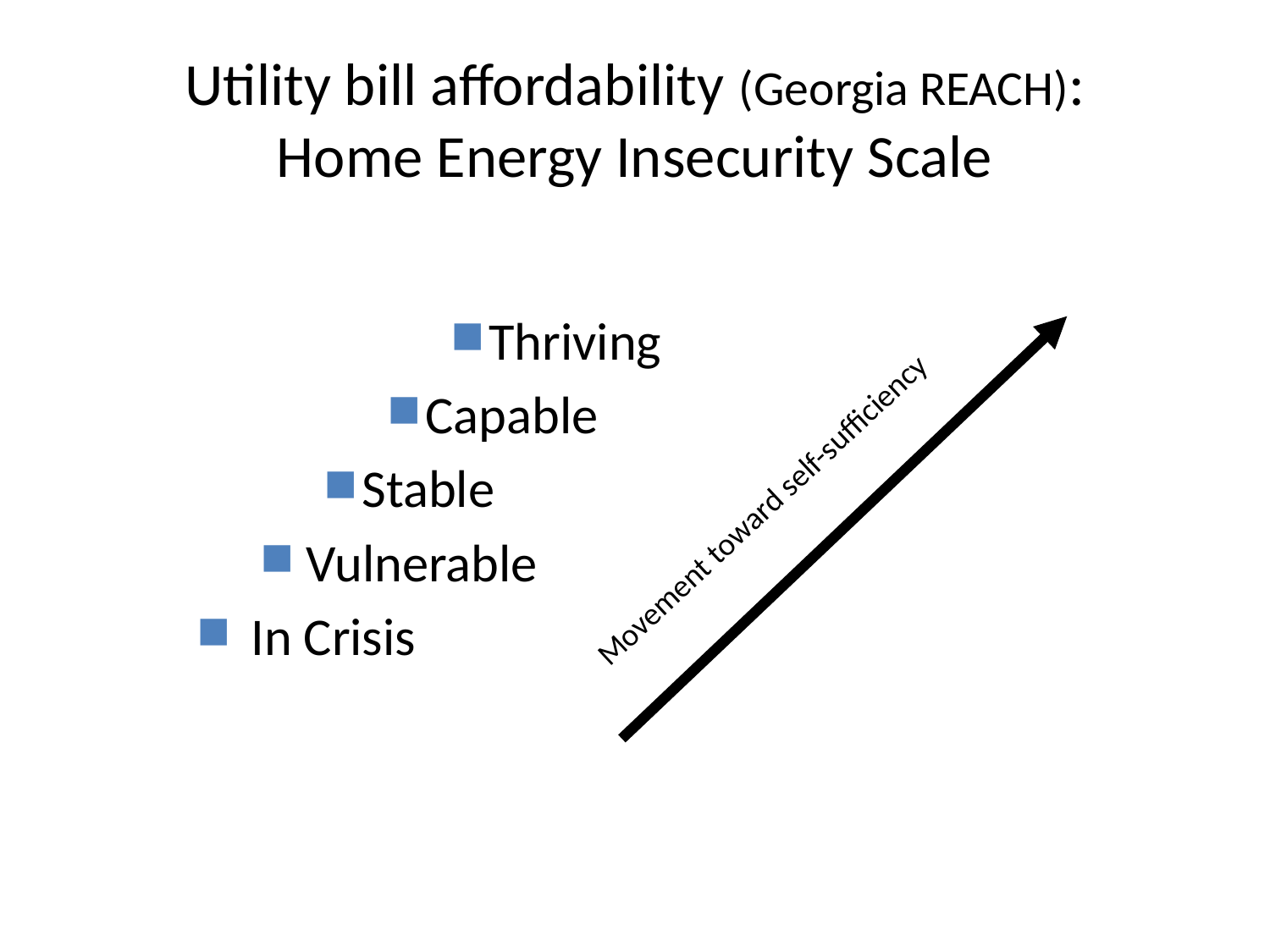

# Utility bill affordability (Georgia REACH): Home Energy Insecurity Scale

Thriving
Capable
Stable
Vulnerable
In Crisis
Movement toward self-sufficiency